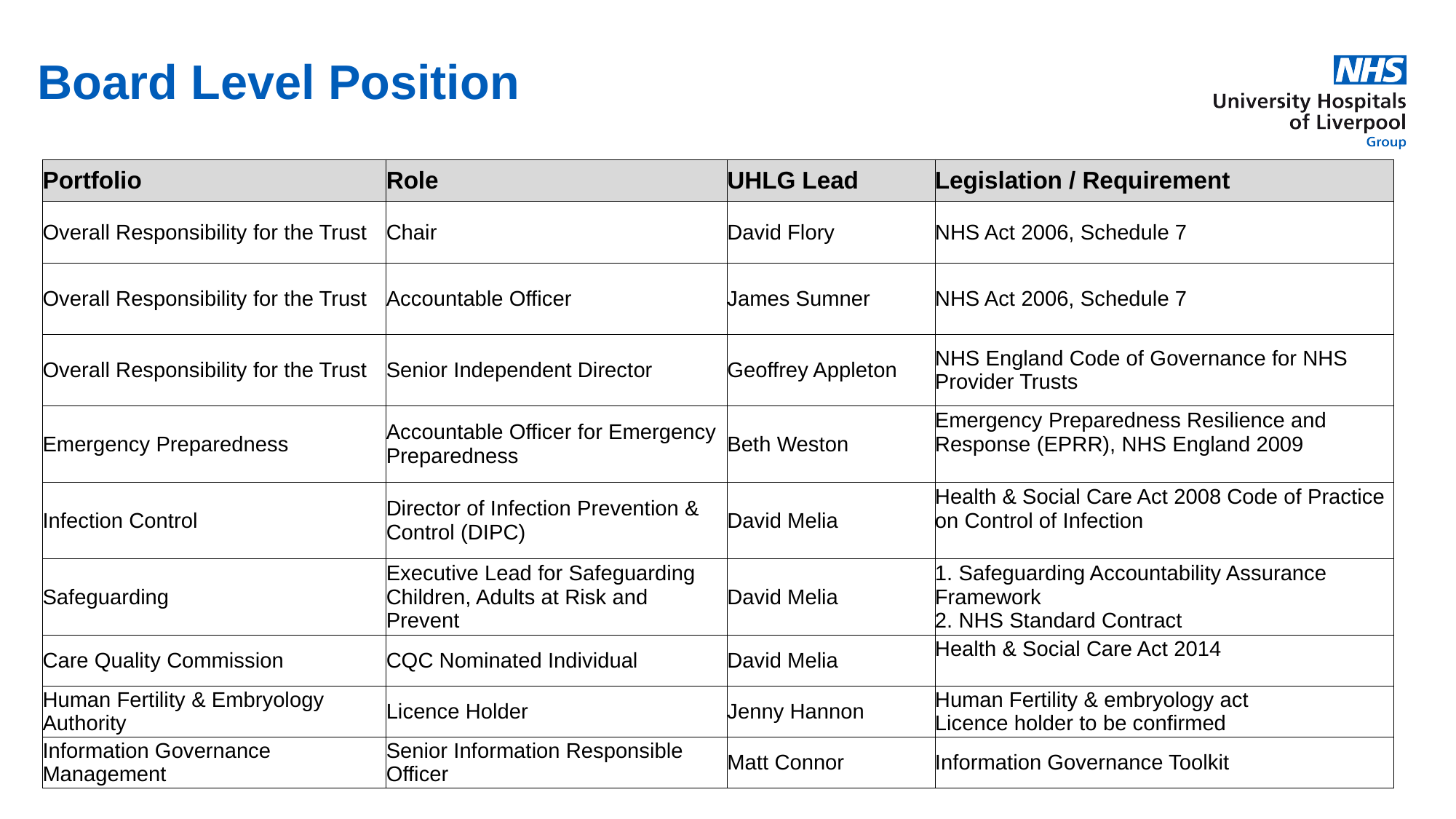

Board Level Position
| Portfolio | Role | UHLG Lead | Legislation / Requirement |
| --- | --- | --- | --- |
| Overall Responsibility for the Trust | Chair | David Flory | NHS Act 2006, Schedule 7 |
| Overall Responsibility for the Trust | Accountable Officer | James Sumner | NHS Act 2006, Schedule 7 |
| Overall Responsibility for the Trust | Senior Independent Director | Geoffrey Appleton | NHS England Code of Governance for NHS Provider Trusts |
| Emergency Preparedness | Accountable Officer for Emergency Preparedness | Beth Weston | Emergency Preparedness Resilience and Response (EPRR), NHS England 2009 |
| Infection Control | Director of Infection Prevention & Control (DIPC) | David Melia | Health & Social Care Act 2008 Code of Practice on Control of Infection |
| Safeguarding | Executive Lead for Safeguarding Children, Adults at Risk and Prevent | David Melia | 1. Safeguarding Accountability Assurance Framework 2. NHS Standard Contract |
| Care Quality Commission | CQC Nominated Individual | David Melia | Health & Social Care Act 2014 |
| Human Fertility & Embryology Authority | Licence Holder | Jenny Hannon | Human Fertility & embryology act Licence holder to be confirmed |
| Information Governance Management | Senior Information Responsible Officer | Matt Connor | Information Governance Toolkit |